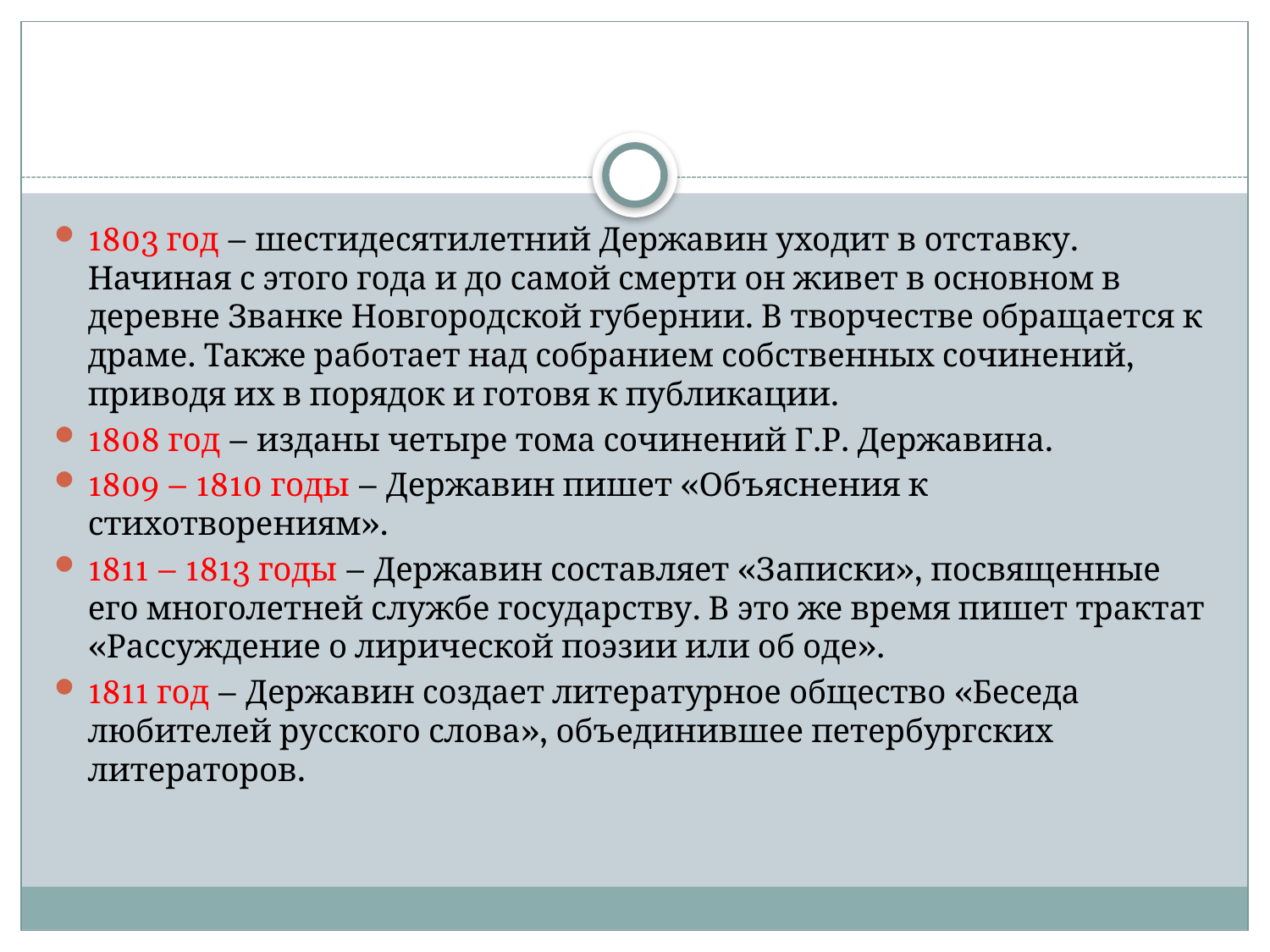

#
1803 год – шестидесятилетний Державин уходит в отставку. Начиная с этого года и до самой смерти он живет в основном в деревне Званке Новгородской губернии. В творчестве обращается к драме. Также работает над собранием собственных сочинений, приводя их в порядок и готовя к публикации.
1808 год – изданы четыре тома сочинений Г.Р. Державина.
1809 – 1810 годы – Державин пишет «Объяснения к стихотворениям».
1811 – 1813 годы – Державин составляет «Записки», посвященные его многолетней службе государству. В это же время пишет трактат «Рассуждение о лирической поэзии или об оде».
1811 год – Державин создает литературное общество «Беседа любителей русского слова», объединившее петербургских литераторов.